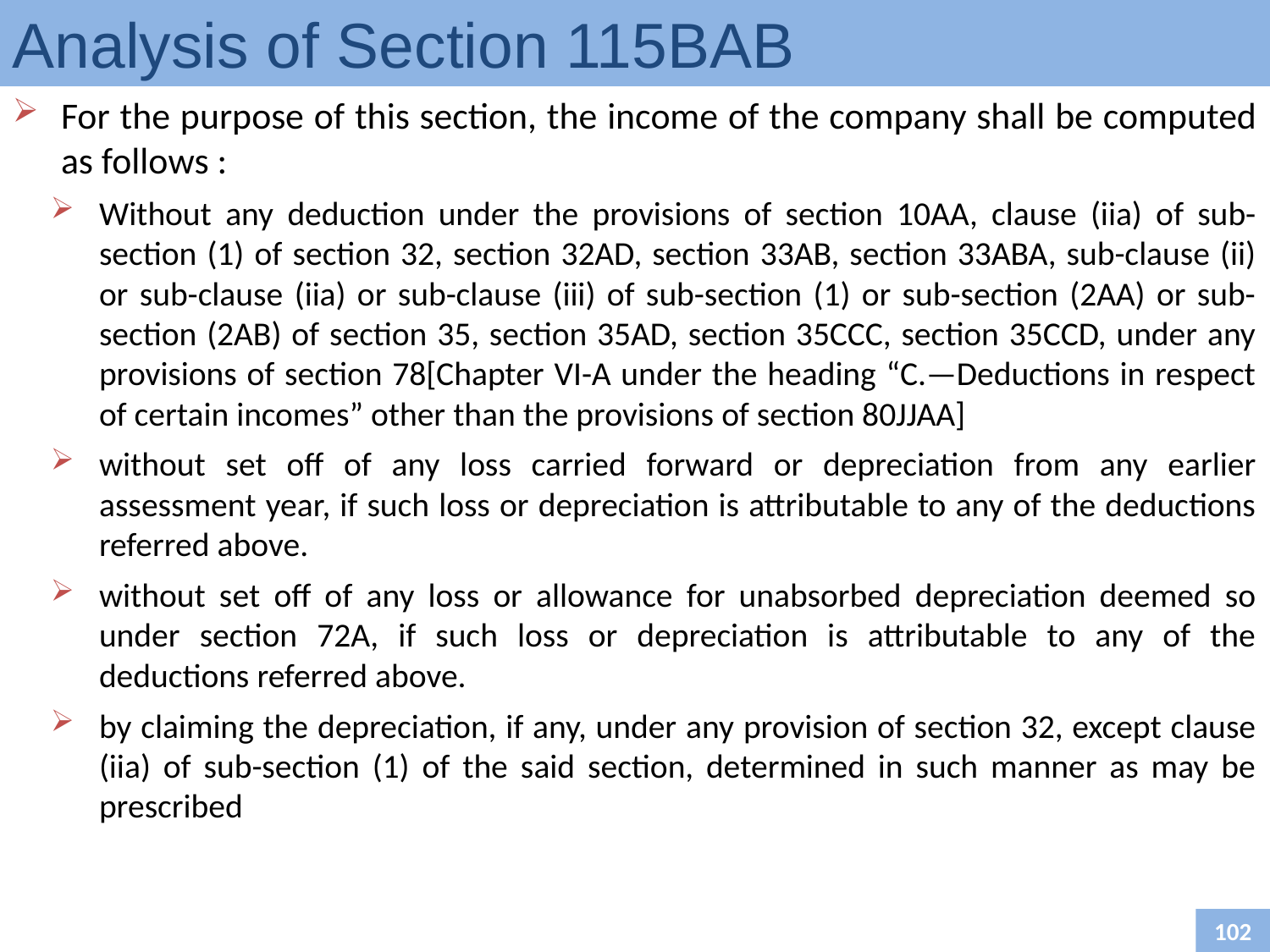

Analysis of Section 115BAB
For the purpose of this section, the income of the company shall be computed as follows :
Without any deduction under the provisions of section 10AA, clause (iia) of sub-section (1) of section 32, section 32AD, section 33AB, section 33ABA, sub-clause (ii) or sub-clause (iia) or sub-clause (iii) of sub-section (1) or sub-section (2AA) or sub-section (2AB) of section 35, section 35AD, section 35CCC, section 35CCD, under any provisions of section 78[Chapter VI-A under the heading “C.—Deductions in respect of certain incomes” other than the provisions of section 80JJAA]
without set off of any loss carried forward or depreciation from any earlier assessment year, if such loss or depreciation is attributable to any of the deductions referred above.
without set off of any loss or allowance for unabsorbed depreciation deemed so under section 72A, if such loss or depreciation is attributable to any of the deductions referred above.
by claiming the depreciation, if any, under any provision of section 32, except clause (iia) of sub-section (1) of the said section, determined in such manner as may be prescribed

102